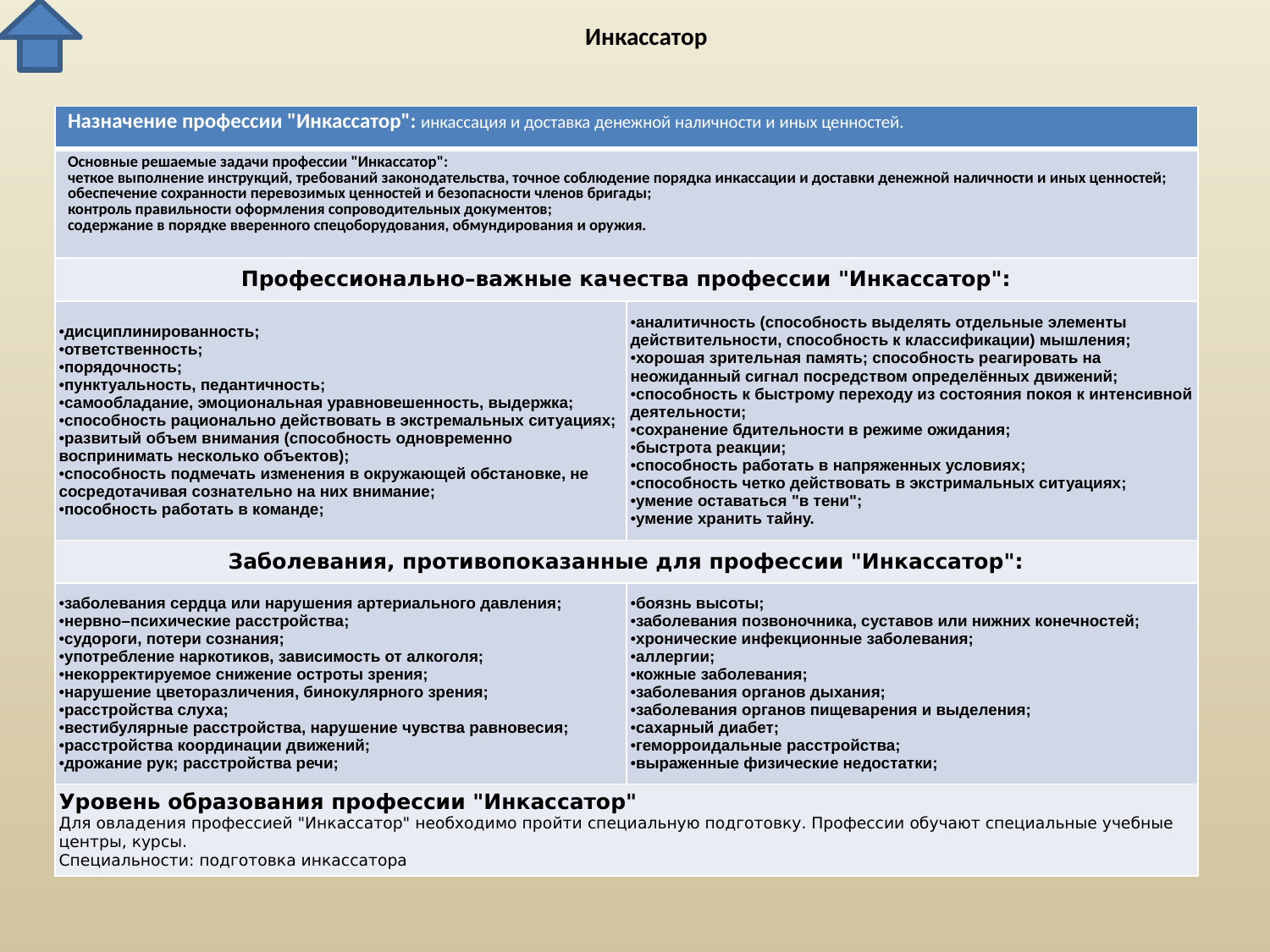

# Инкассатор
| Назначение профессии "Инкассатор": инкассация и доставка денежной наличности и иных ценностей. |  |
| --- | --- |
| Основные решаемые задачи профессии "Инкассатор": четкое выполнение инструкций, требований законодательства, точное соблюдение порядка инкассации и доставки денежной наличности и иных ценностей; обеспечение сохранности перевозимых ценностей и безопасности членов бригады; контроль правильности оформления сопроводительных документов; содержание в порядке вверенного спецоборудования, обмундирования и оружия. |  |
| Профессионально–важные качества профессии "Инкассатор": |  |
| дисциплинированность; ответственность; порядочность; пунктуальность, педантичность; самообладание, эмоциональная уравновешенность, выдержка; способность рационально действовать в экстремальных ситуациях; развитый объем внимания (способность одновременно воспринимать несколько объектов); способность подмечать изменения в окружающей обстановке, не сосредотачивая сознательно на них внимание; пособность работать в команде; | аналитичность (способность выделять отдельные элементы действительности, способность к классификации) мышления; хорошая зрительная память; способность реагировать на неожиданный сигнал посредством определённых движений; способность к быстрому переходу из состояния покоя к интенсивной деятельности; сохранение бдительности в режиме ожидания; быстрота реакции; способность работать в напряженных условиях; способность четко действовать в экстримальных ситуациях; умение оставаться "в тени"; умение хранить тайну. |
| Заболевания, противопоказанные для профессии "Инкассатор": |  |
| заболевания сердца или нарушения артериального давления; нервно–психические расстройства; судороги, потери сознания; употребление наркотиков, зависимость от алкоголя; некорректируемое снижение остроты зрения; нарушение цветоразличения, бинокулярного зрения; расстройства слуха; вестибулярные расстройства, нарушение чувства равновесия; расстройства координации движений; дрожание рук; расстройства речи; | боязнь высоты; заболевания позвоночника, суставов или нижних конечностей; хронические инфекционные заболевания; аллергии; кожные заболевания; заболевания органов дыхания; заболевания органов пищеварения и выделения; сахарный диабет; геморроидальные расстройства; выраженные физические недостатки; |
| Уровень образования профессии "Инкассатор" Для овладения профессией "Инкассатор" необходимо пройти специальную подготовку. Профессии обучают специальные учебные центры, курсы.  Специальности: подготовка инкассатора |  |